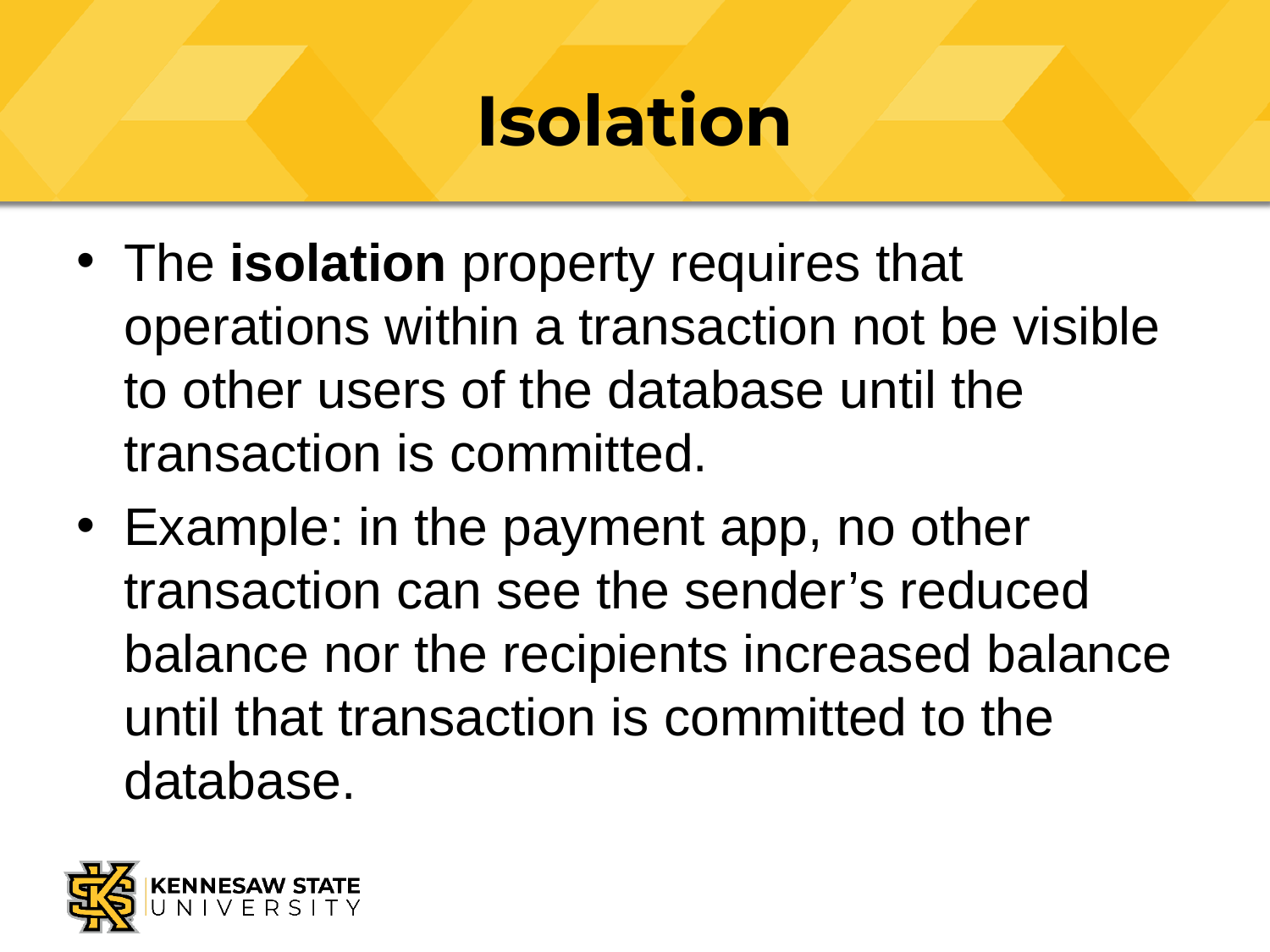

# Isolation
The isolation property requires that operations within a transaction not be visible to other users of the database until the transaction is committed.
Example: in the payment app, no other transaction can see the sender’s reduced balance nor the recipients increased balance until that transaction is committed to the database.